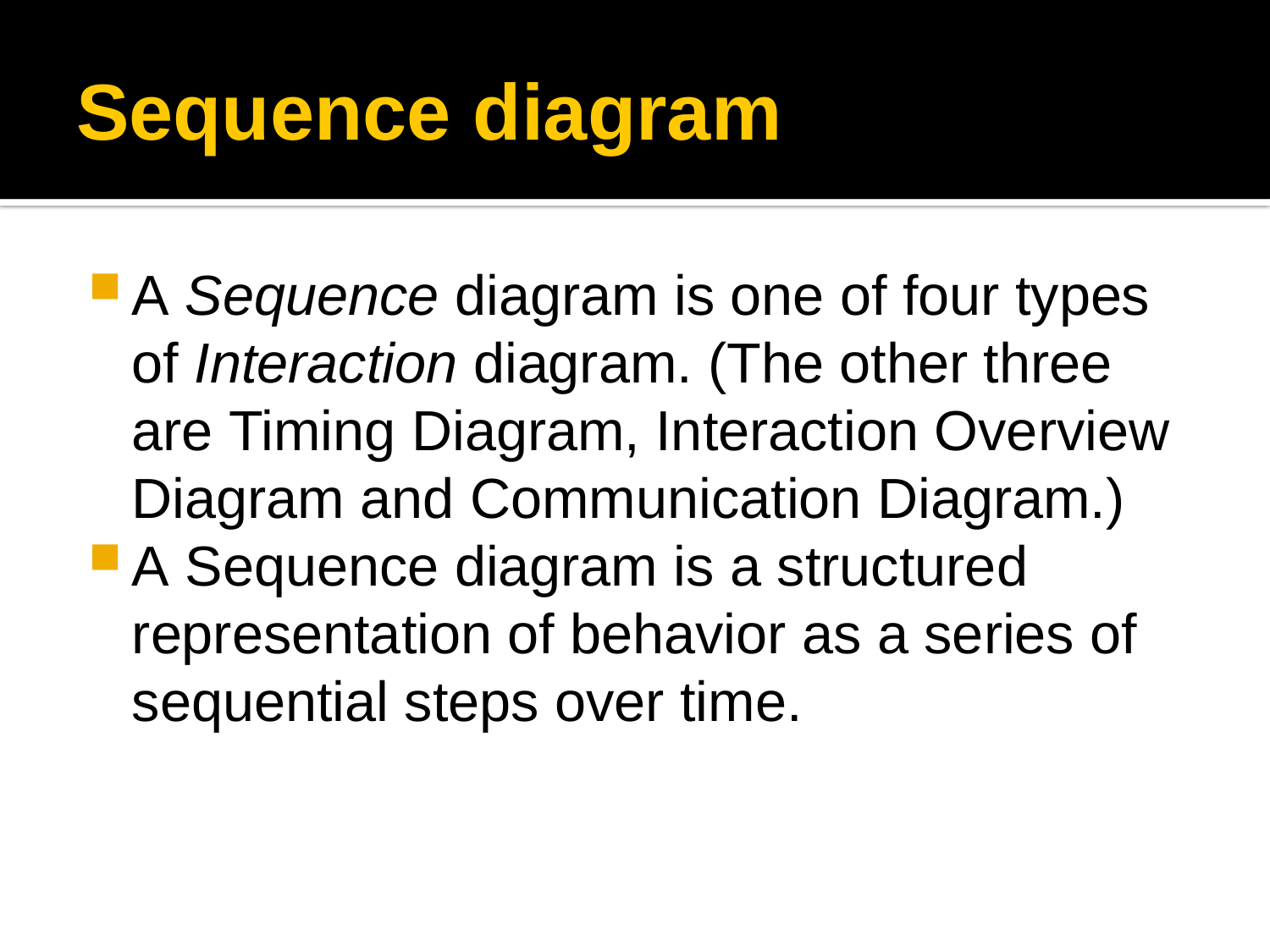

# Sequence diagram
A Sequence diagram is one of four types of Interaction diagram. (The other three are Timing Diagram, Interaction Overview Diagram and Communication Diagram.)
A Sequence diagram is a structured representation of behavior as a series of sequential steps over time.